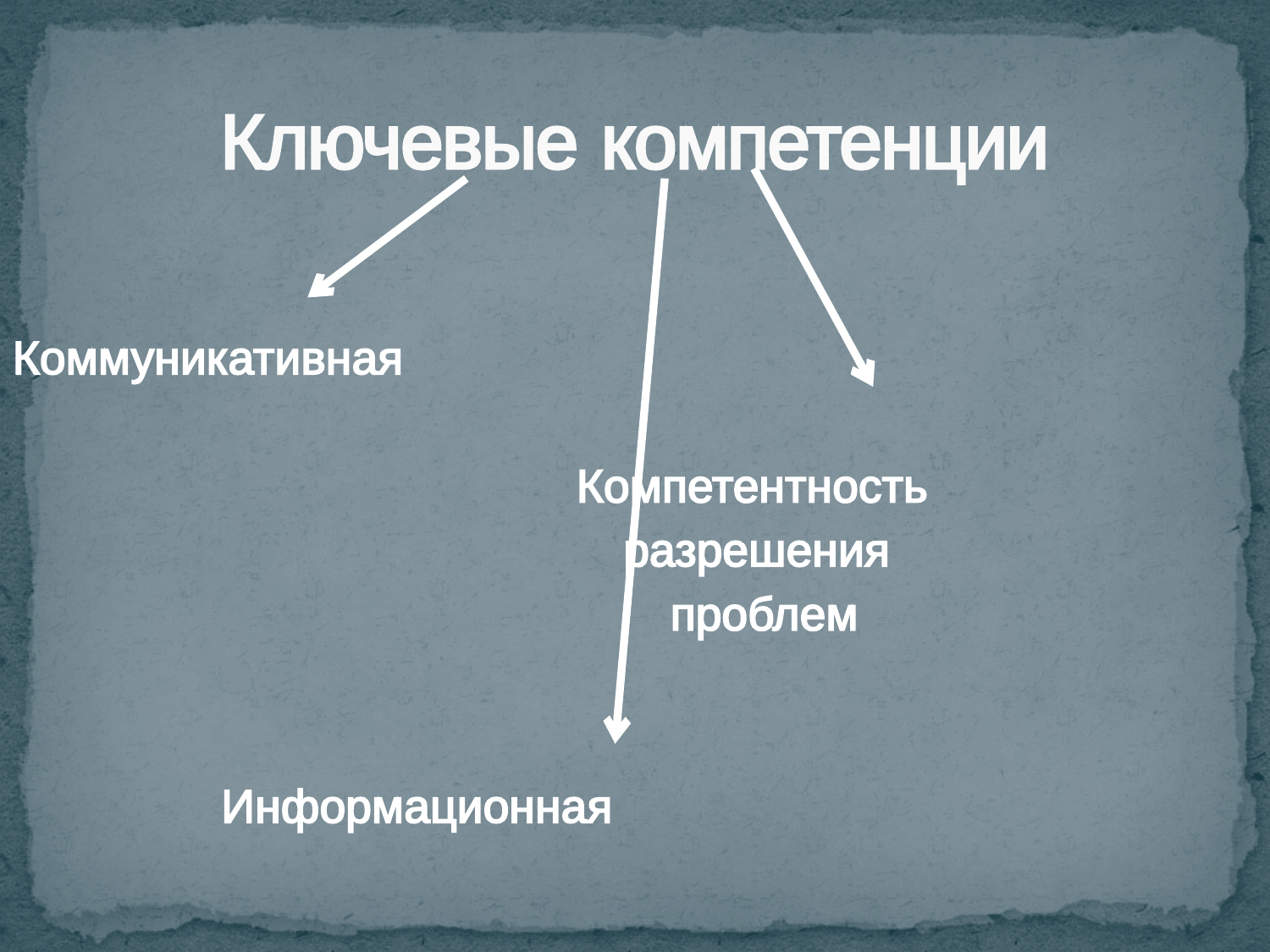

# Ключевые компетенции

Коммуникативная

                                    Компетентность
                                       разрешения
                                          проблем

                 Информационная